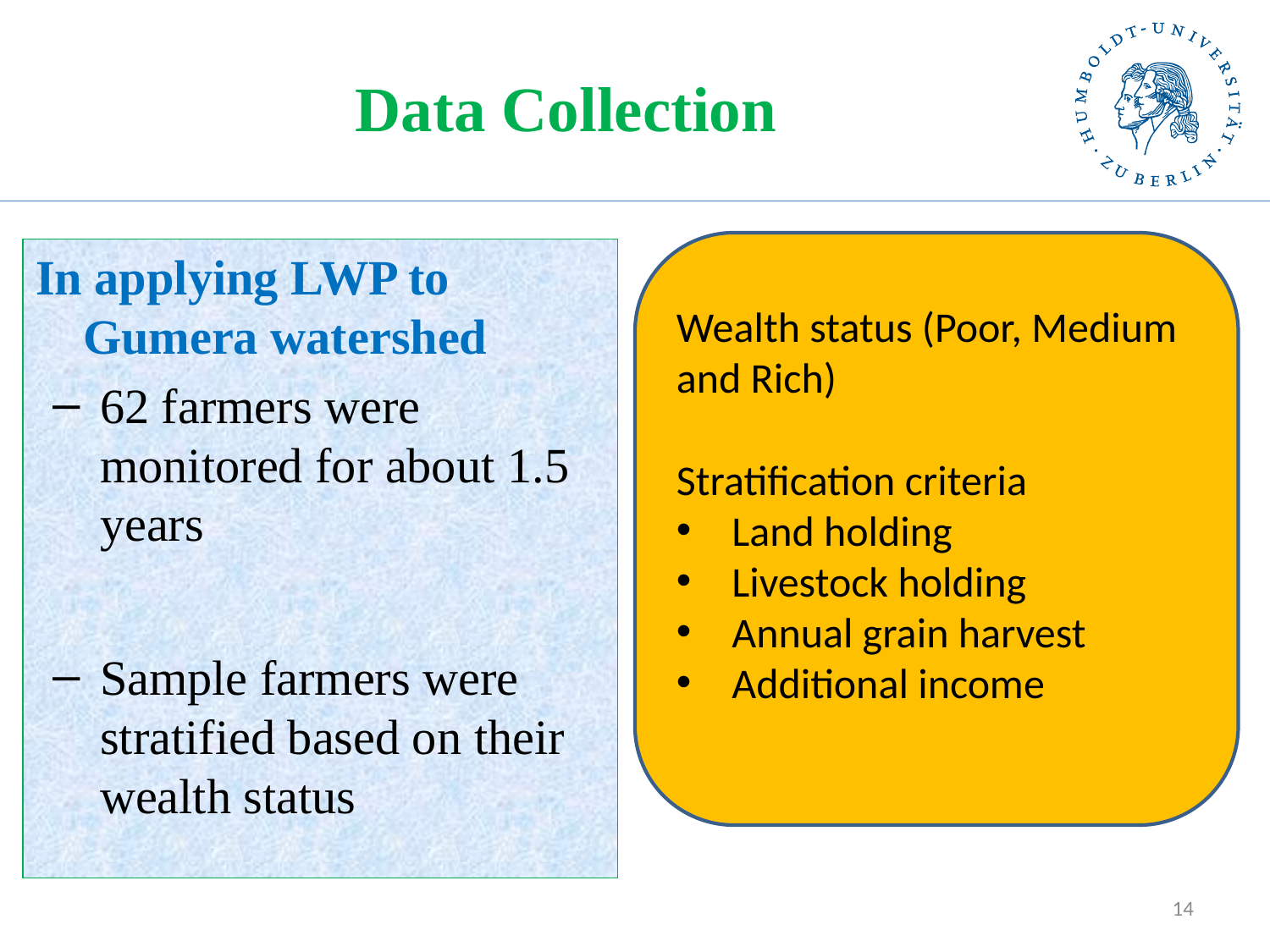

# Data Collection
Wealth status (Poor, Medium and Rich)

Stratification criteria
Land holding
Livestock holding
Annual grain harvest
Additional income

In applying LWP to Gumera watershed
62 farmers were monitored for about 1.5 years

Sample farmers were stratified based on their wealth status

14